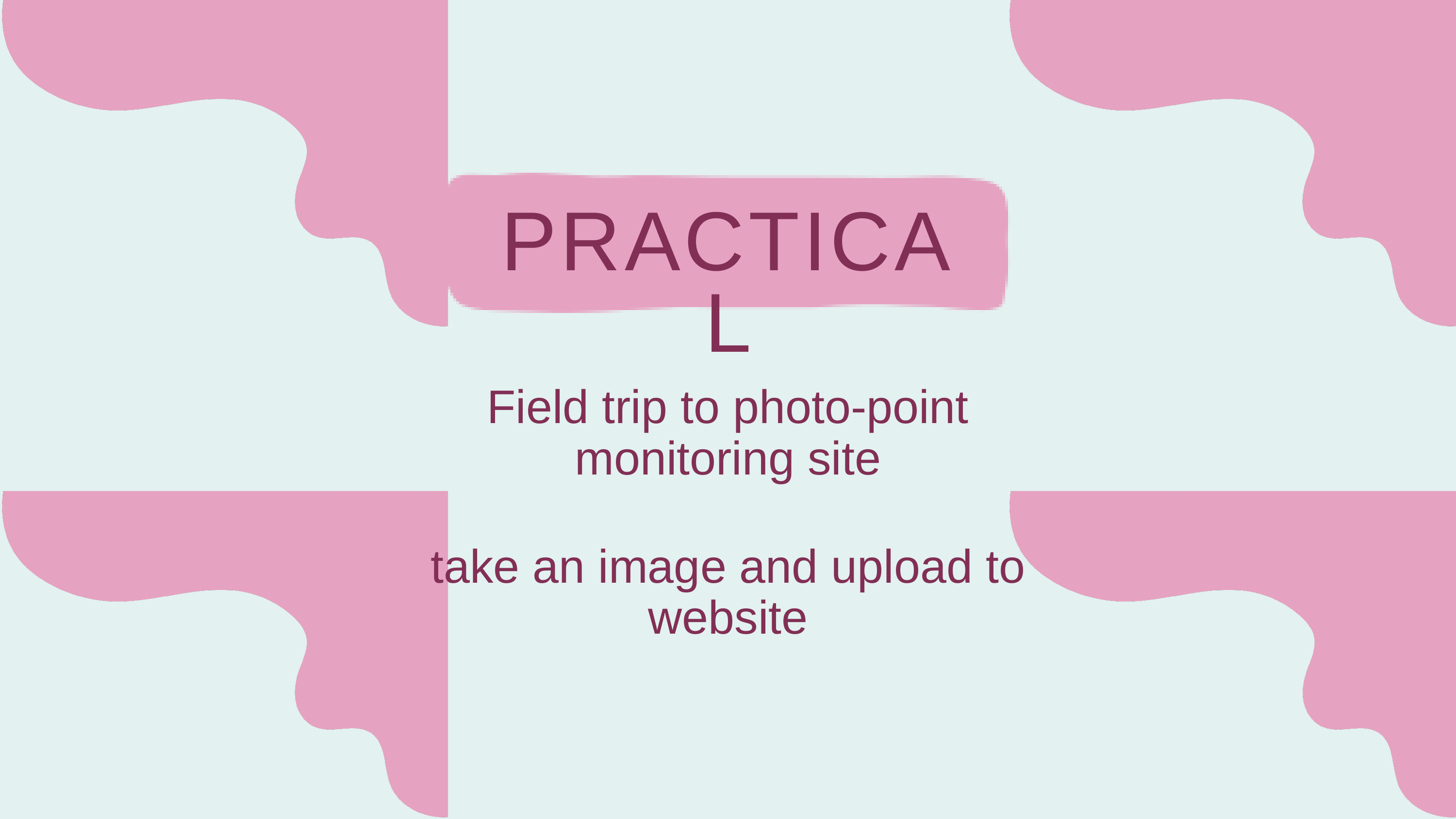

PRACTICAL
Field trip to photo-point monitoring site

take an image and upload to website